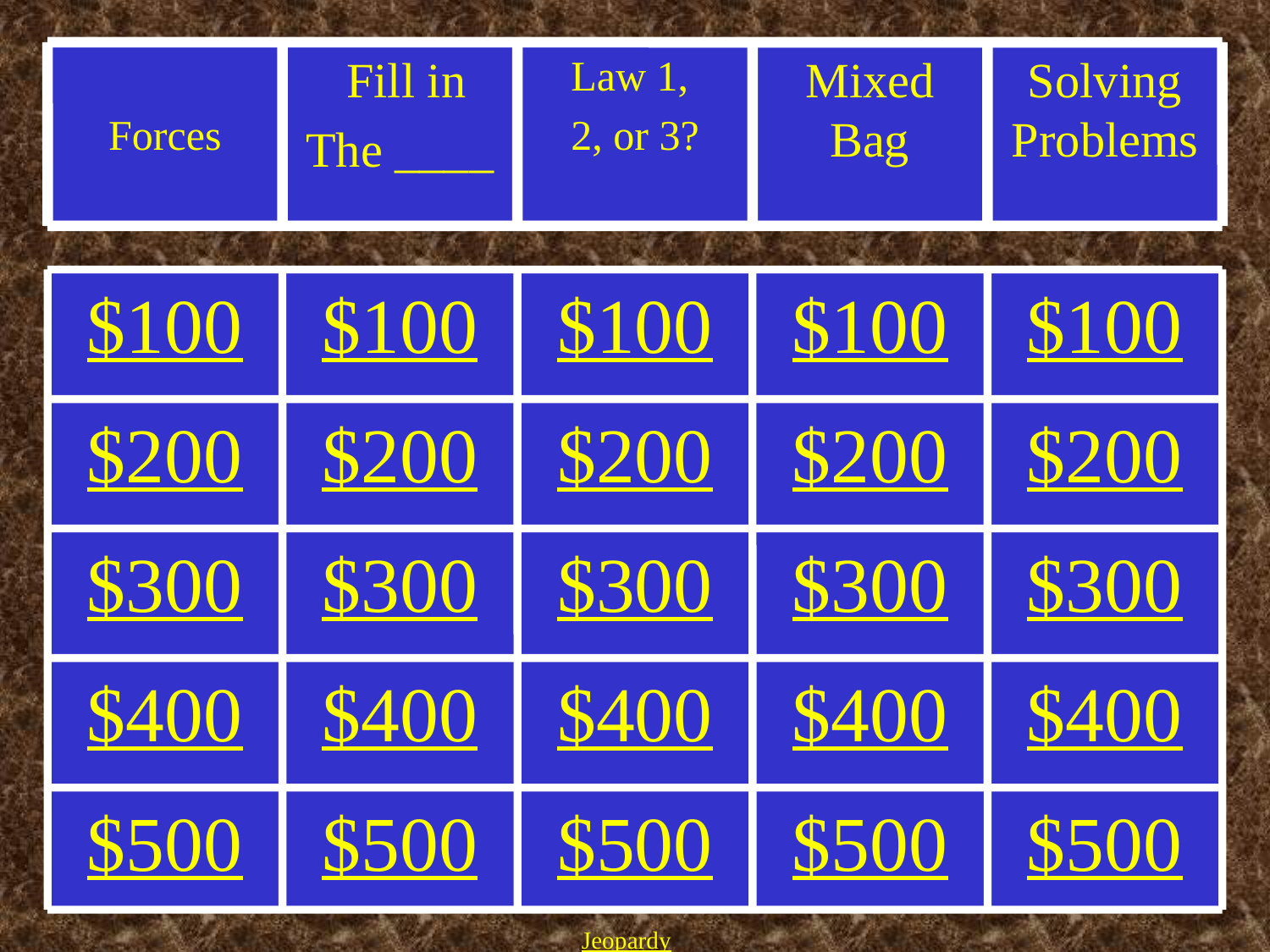

Forces

 Fill in
The ____

Law 1,
2, or 3?

Mixed Bag

Solving Problems

$100

$100

$100

$100

$100

$200

$200
$200
$200
$200
$300

$300
$300
$300
$300
$400

$400
$400
$400
$400
$500

$500
$500
$500
$500

Jeopardy